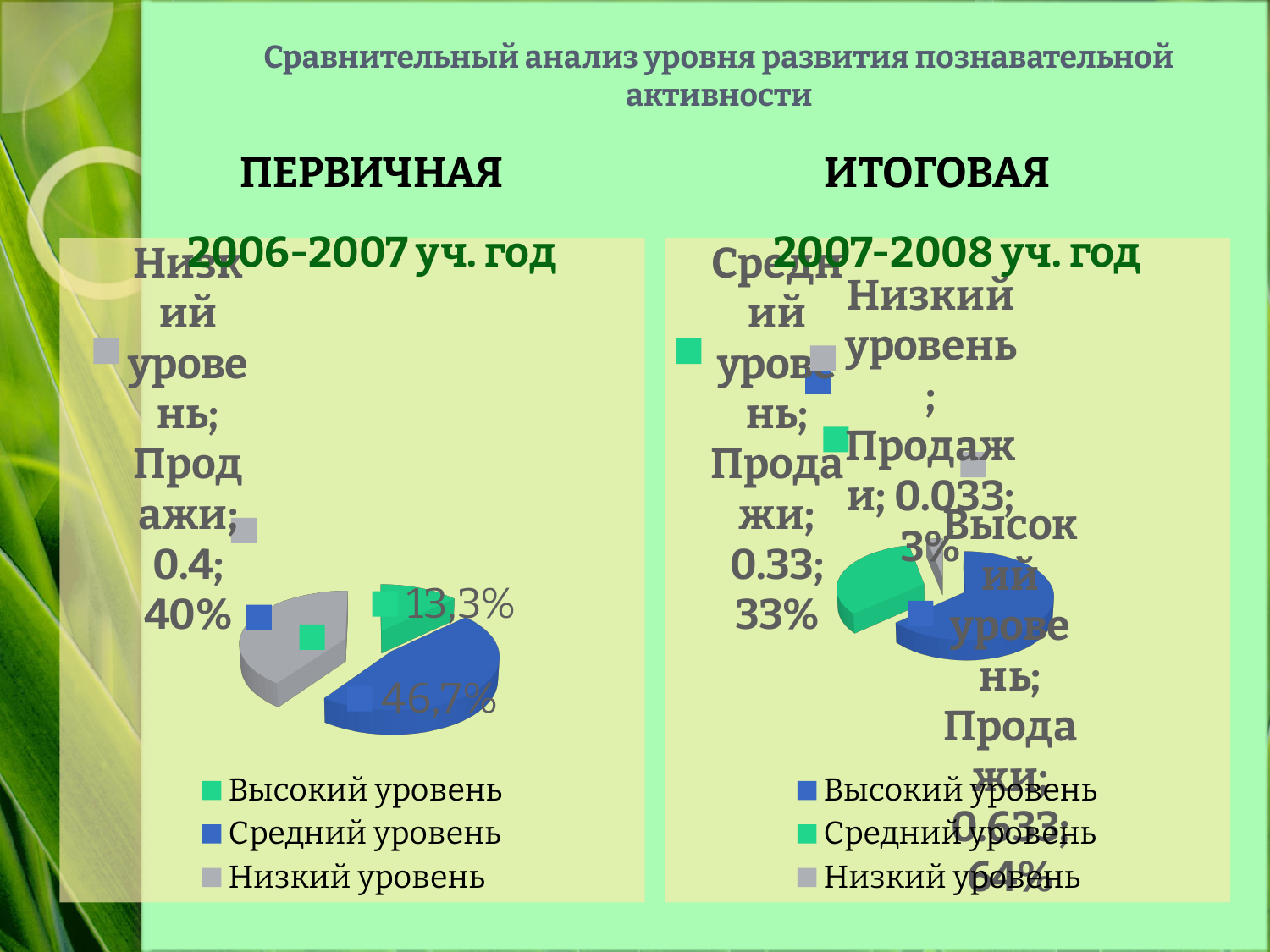

# Сравнительный анализ уровня развития познавательной активности
ПЕРВИЧНАЯ
ИТОГОВАЯ
2006-2007 уч. год
2007-2008 уч. год

[unsupported chart]

[unsupported chart]